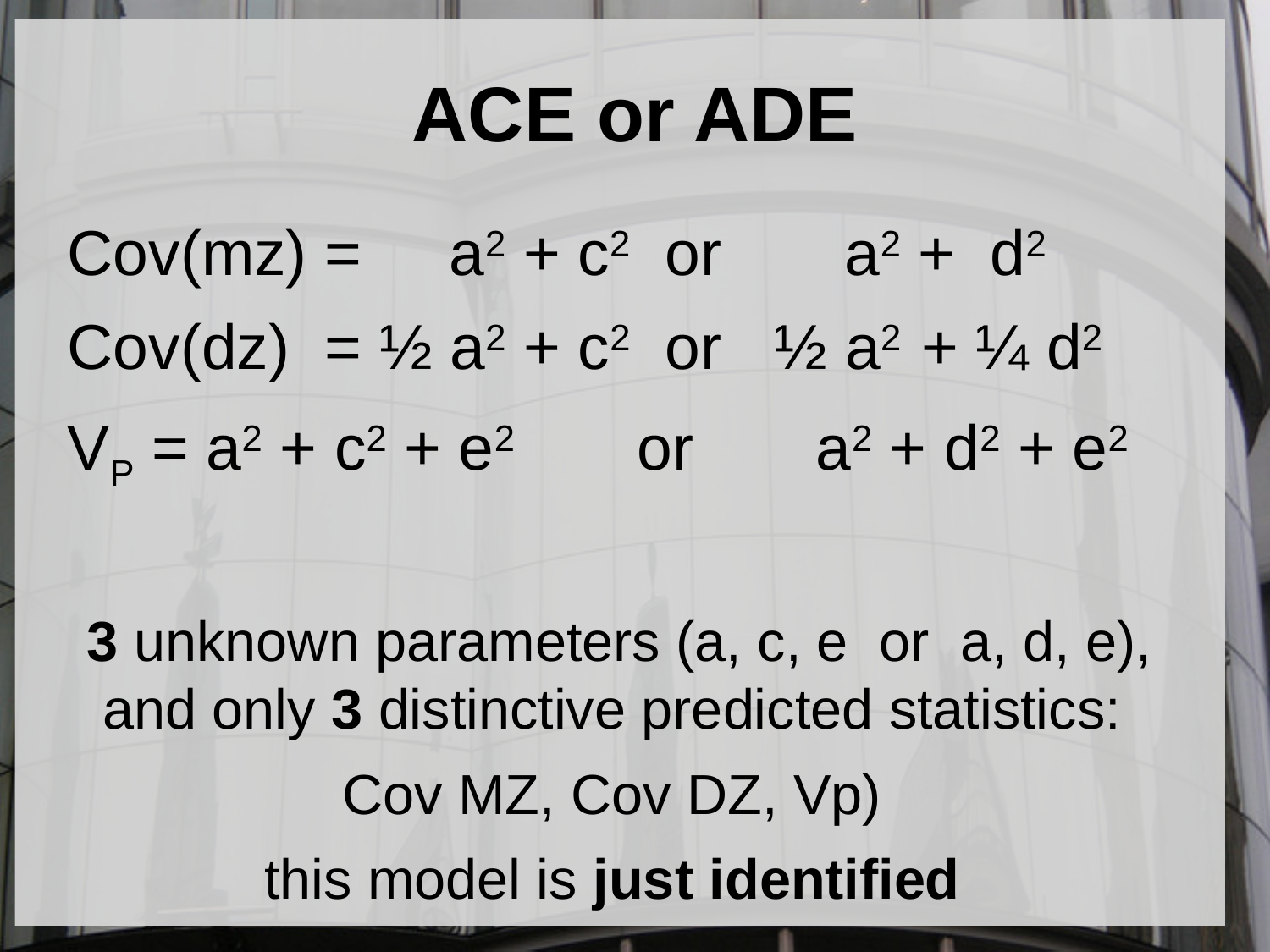

# ACE or ADE
Cov(mz) =     a2 + c2  or       a2 +  d2
Cov(dz)  = ½ a2 + c2  or   ½ a2  + ¼ d2
VP = a2 + c2 + e2            or       a2 + d2 + e2

3 unknown parameters (a, c, e  or  a, d, e), and only 3 distinctive predicted statistics:
Cov MZ, Cov DZ, Vp)
this model is just identified